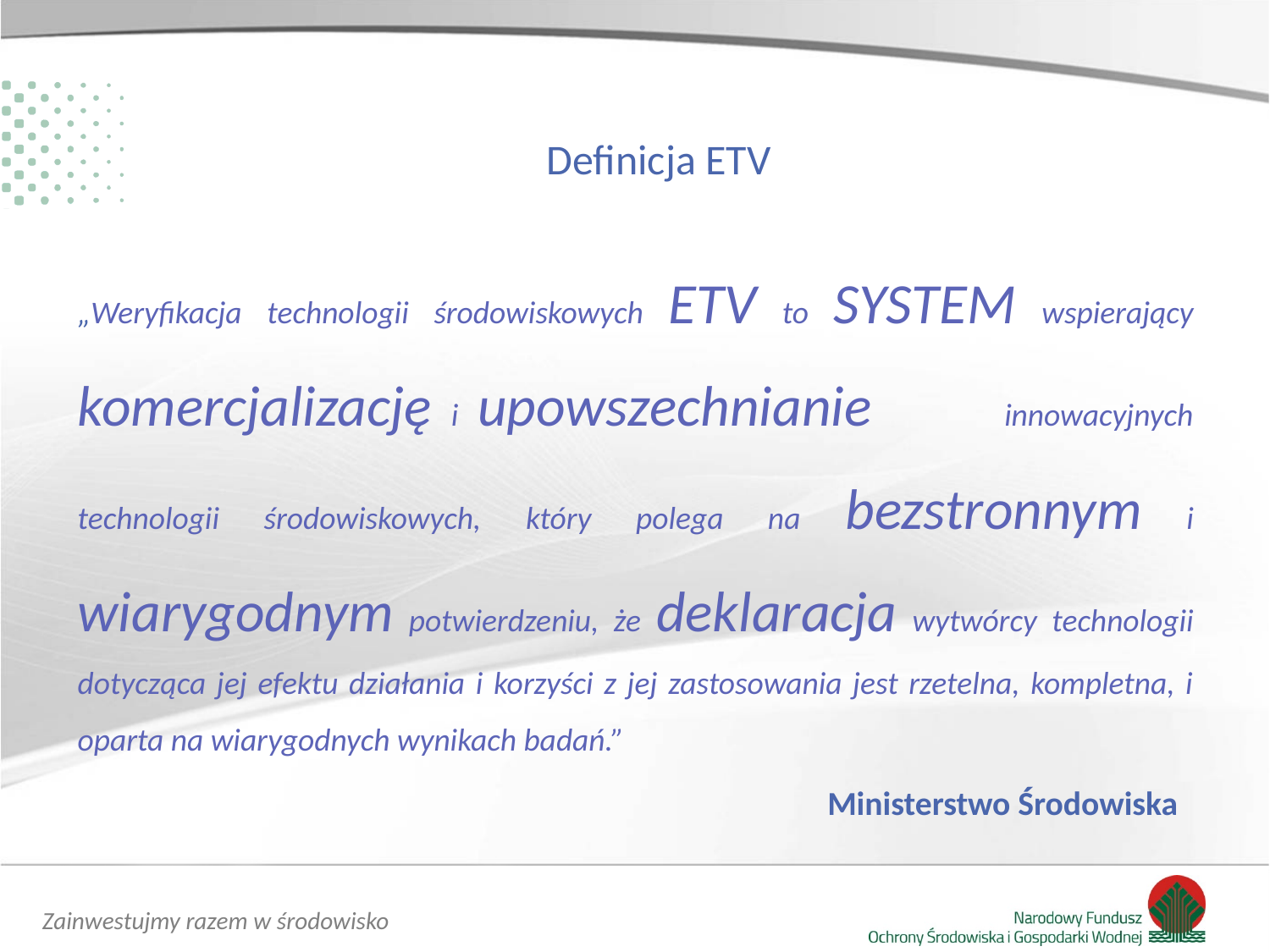

Definicja ETV
„Weryfikacja technologii środowiskowych ETV to SYSTEM wspierający komercjalizację i upowszechnianie       innowacyjnych technologii środowiskowych, który polega na bezstronnym i wiarygodnym potwierdzeniu, że deklaracja wytwórcy technologii dotycząca jej efektu działania i korzyści z jej zastosowania jest rzetelna, kompletna, i oparta na wiarygodnych wynikach badań.”

Ministerstwo Środowiska